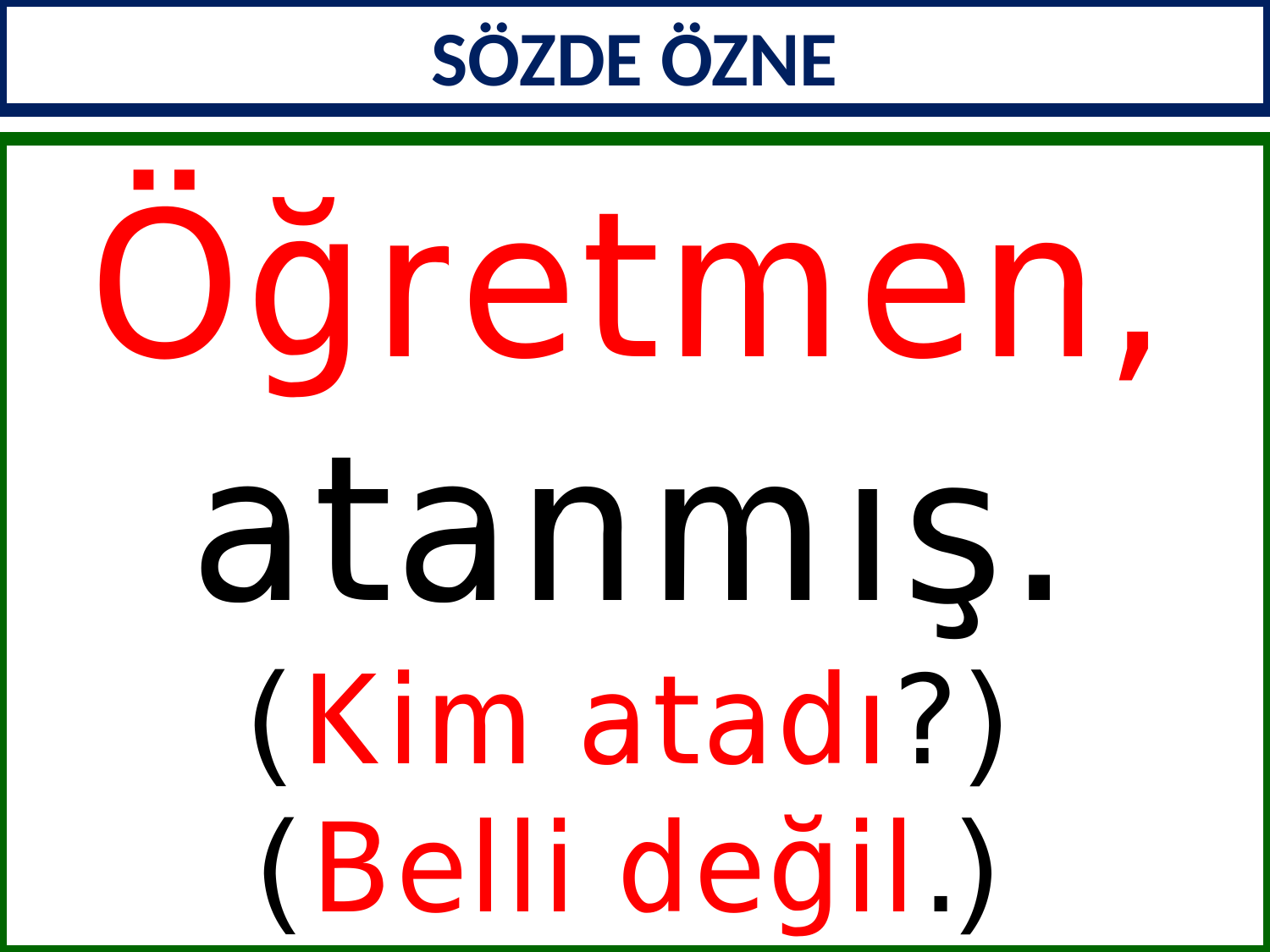

SÖZDE ÖZNE
Öğretmen, atanmış.
(Kim atadı?)
(Belli değil.)